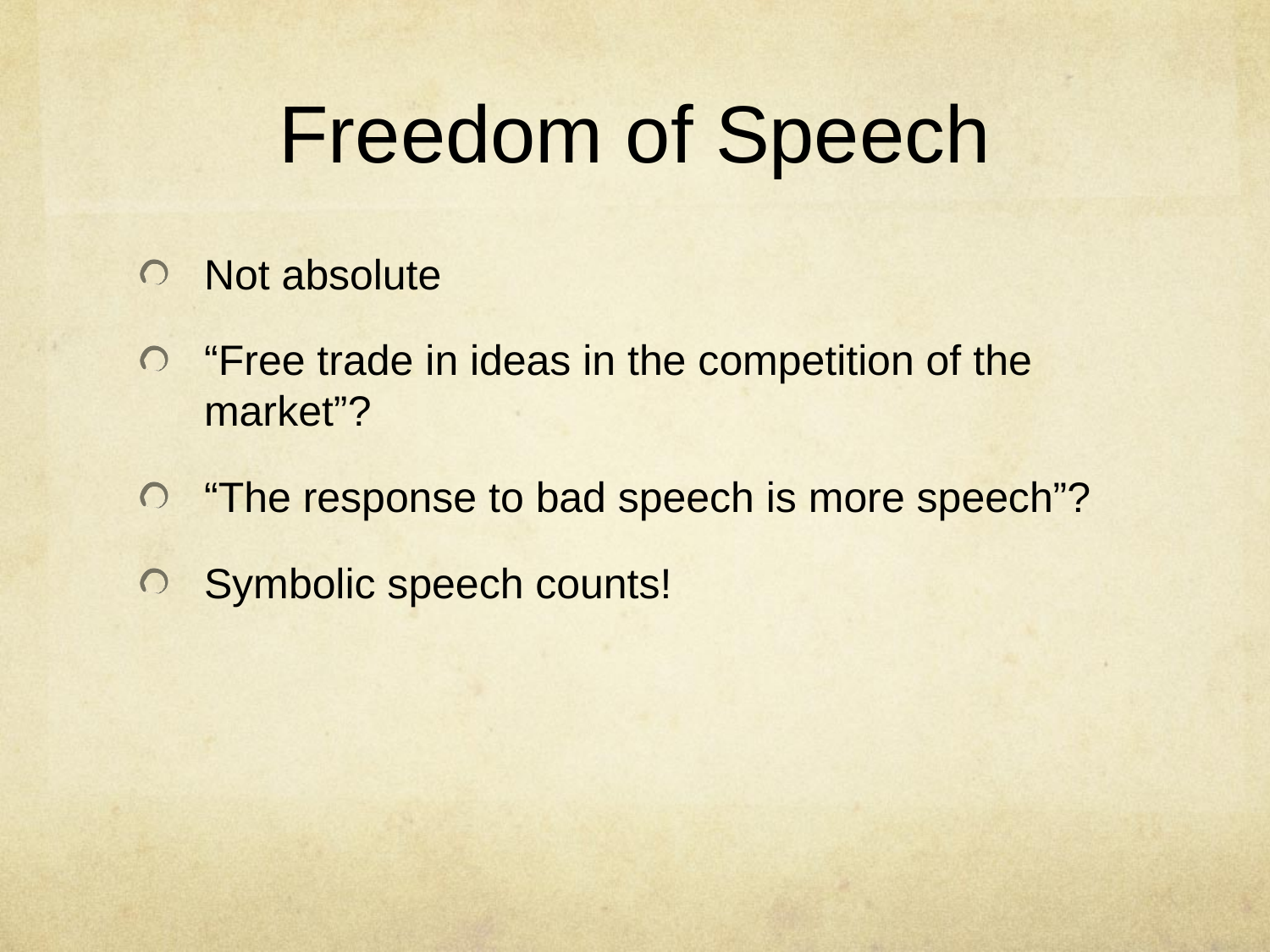

# Freedom of Speech
Not absolute
“Free trade in ideas in the competition of the market”?
“The response to bad speech is more speech”?
Symbolic speech counts!